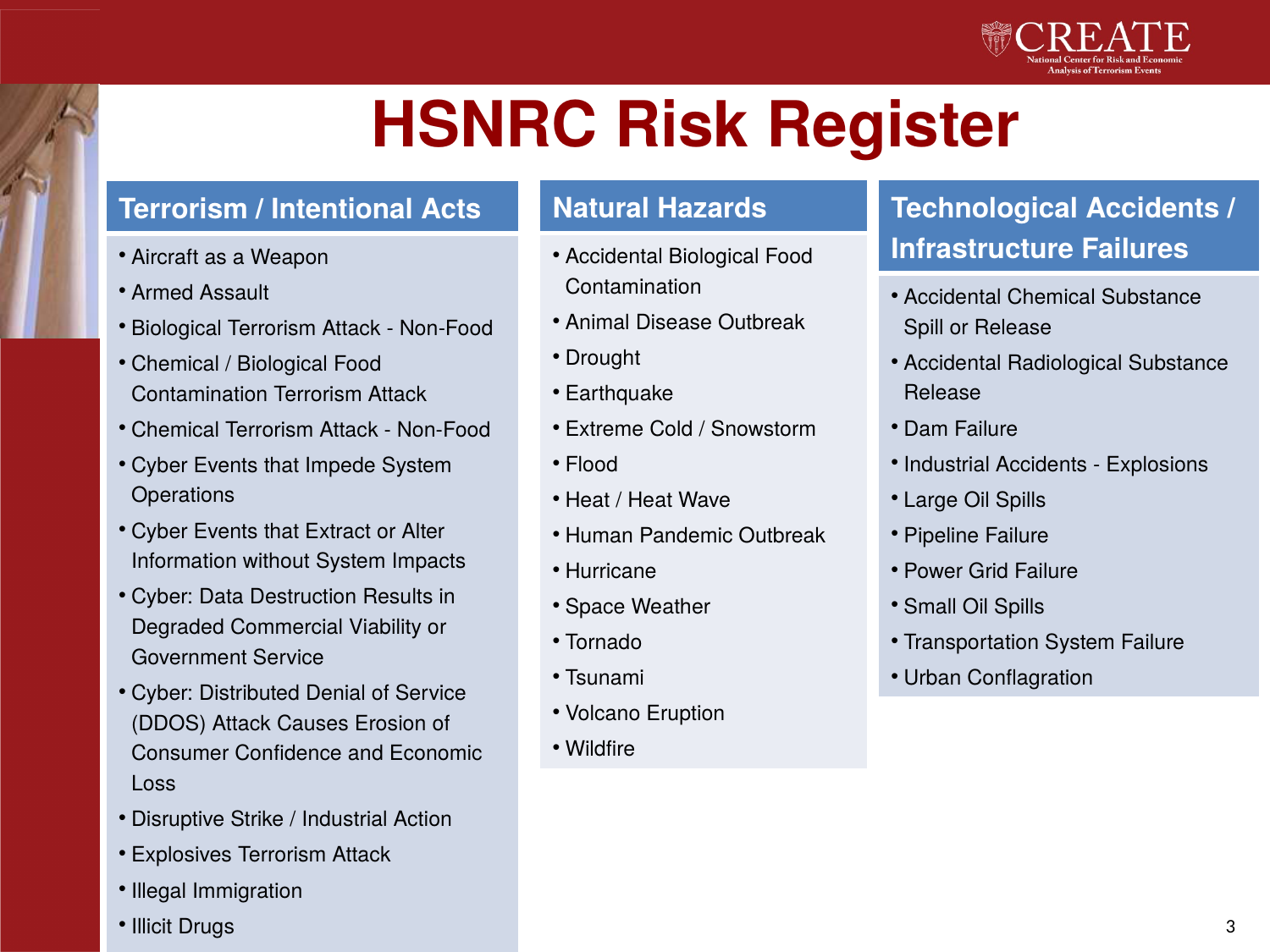

HSNRC Risk Register
| Natural Hazards |
| --- |
| Accidental Biological Food Contamination Animal Disease Outbreak Drought Earthquake Extreme Cold / Snowstorm Flood Heat / Heat Wave Human Pandemic Outbreak Hurricane Space Weather Tornado Tsunami Volcano Eruption Wildfire |
| Technological Accidents / Infrastructure Failures |
| --- |
| Accidental Chemical Substance Spill or Release Accidental Radiological Substance Release Dam Failure Industrial Accidents - Explosions Large Oil Spills Pipeline Failure Power Grid Failure Small Oil Spills Transportation System Failure Urban Conflagration |
| Terrorism / Intentional Acts |
| --- |
| Aircraft as a Weapon Armed Assault Biological Terrorism Attack - Non-Food Chemical / Biological Food Contamination Terrorism Attack Chemical Terrorism Attack - Non-Food Cyber Events that Impede System Operations Cyber Events that Extract or Alter Information without System Impacts Cyber: Data Destruction Results in Degraded Commercial Viability or Government Service Cyber: Distributed Denial of Service (DDOS) Attack Causes Erosion of Consumer Confidence and Economic Loss Disruptive Strike / Industrial Action Explosives Terrorism Attack Illegal Immigration Illicit Drugs Mass Migration Nuclear Terrorism Attack Radiological Terrorism Attack |